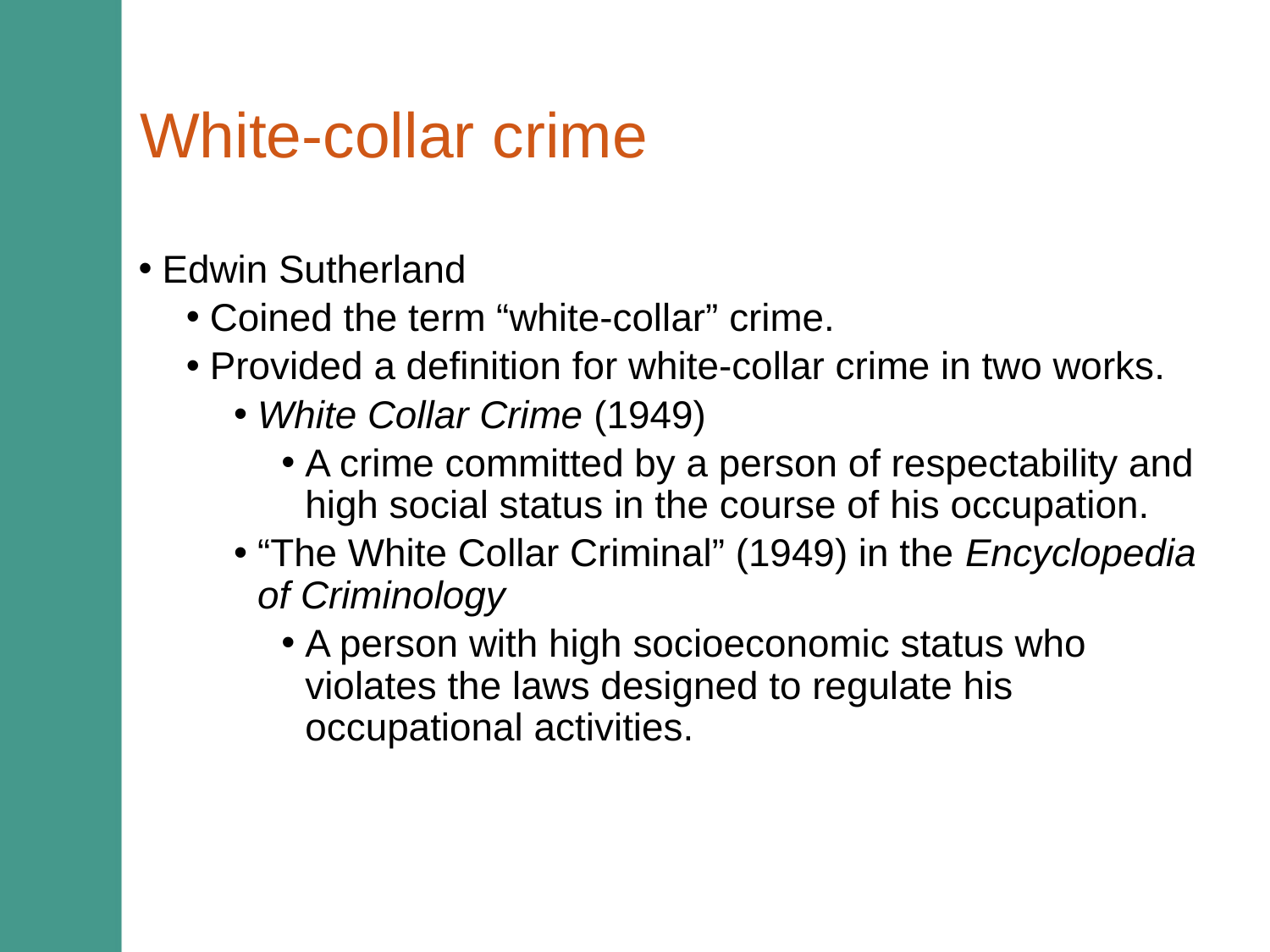

# White-collar crime
Edwin Sutherland
Coined the term “white-collar” crime.
Provided a definition for white-collar crime in two works.
White Collar Crime (1949)
A crime committed by a person of respectability and high social status in the course of his occupation.
“The White Collar Criminal” (1949) in the Encyclopedia of Criminology
A person with high socioeconomic status who violates the laws designed to regulate his occupational activities.